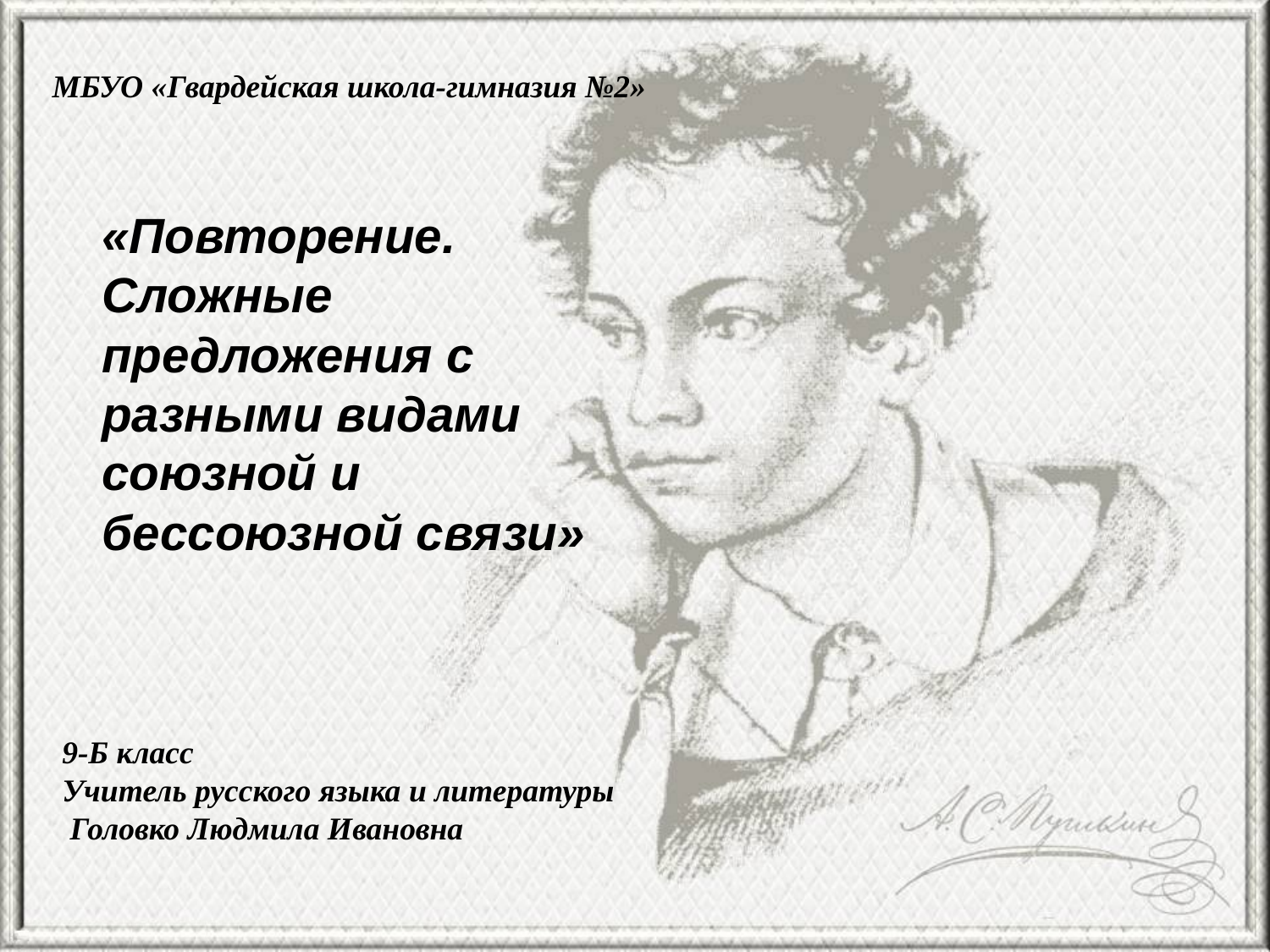

МБУО «Гвардейская школа-гимназия №2»
«Повторение. Сложные предложения с разными видами союзной и бессоюзной связи»

9-Б класс
Учитель русского языка и литературы
 Головко Людмила Ивановна